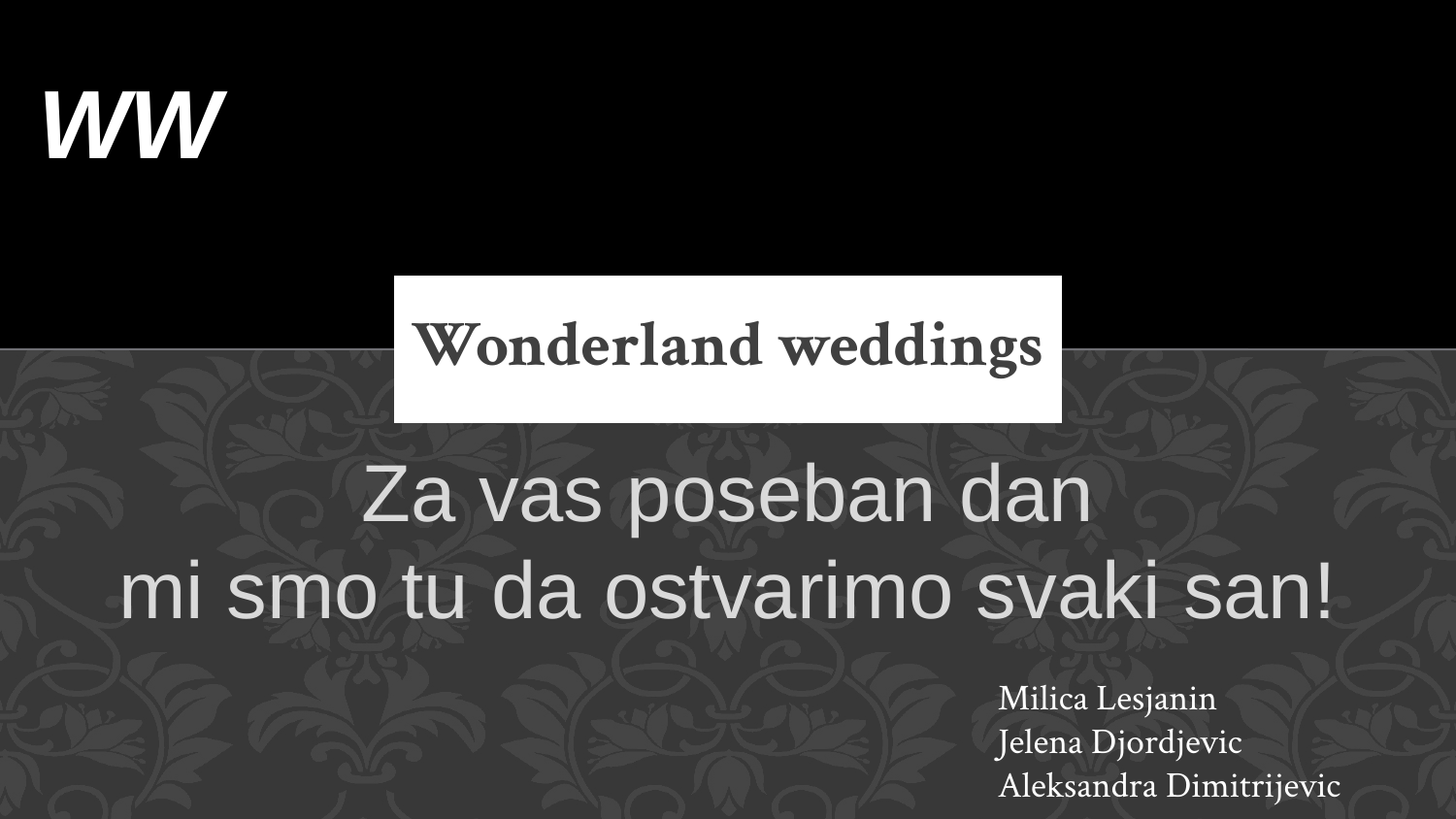

WW
Wonderland weddings
Za vas poseban dan
mi smo tu da ostvarimo svaki san!
Milica Lesjanin
Jelena Djordjevic
Aleksandra Dimitrijevic